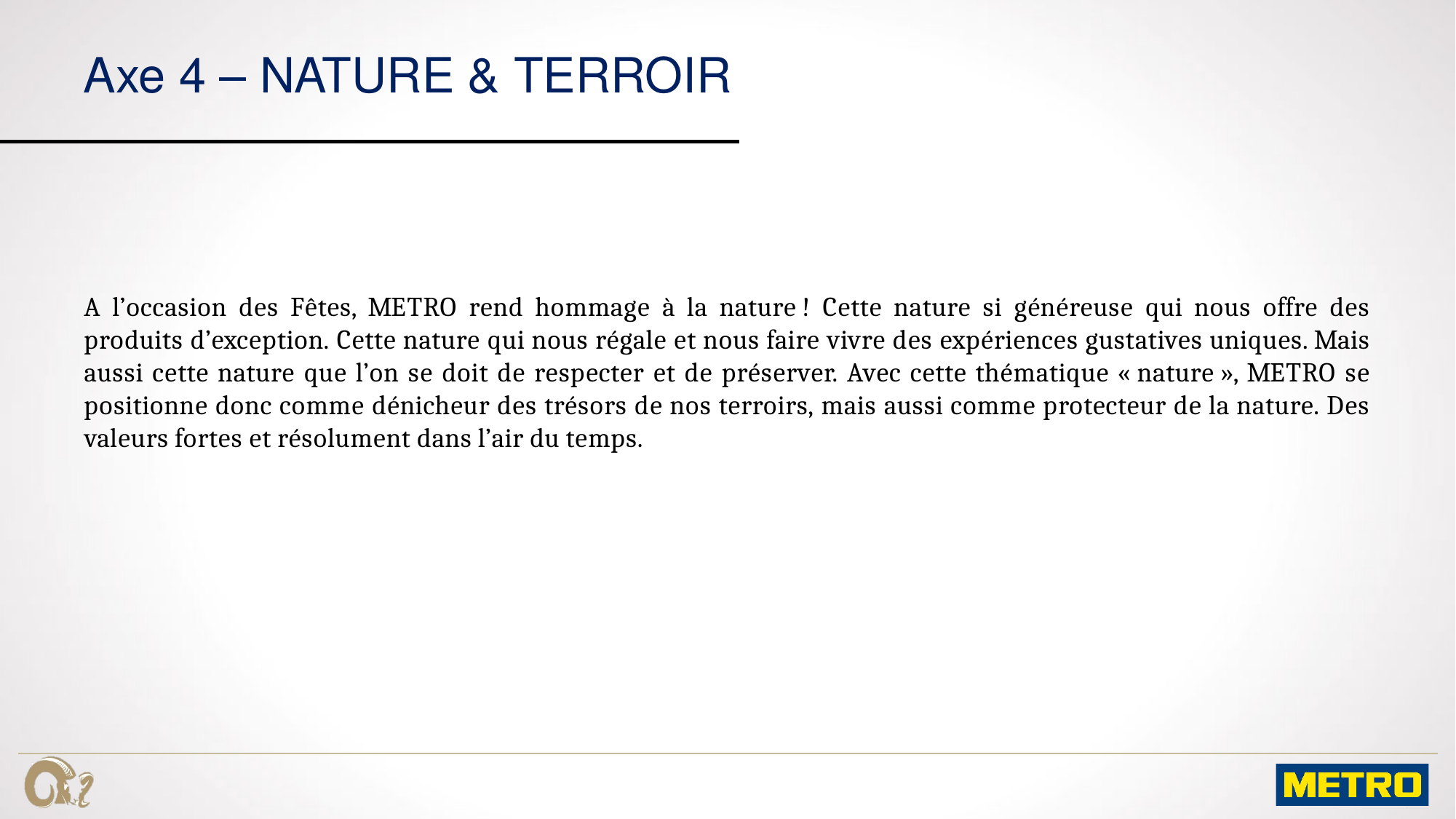

# Axe 4 – NATURE & TERROIR

A l’occasion des Fêtes, METRO rend hommage à la nature ! Cette nature si généreuse qui nous offre des produits d’exception. Cette nature qui nous régale et nous faire vivre des expériences gustatives uniques. Mais aussi cette nature que l’on se doit de respecter et de préserver. Avec cette thématique « nature », METRO se positionne donc comme dénicheur des trésors de nos terroirs, mais aussi comme protecteur de la nature. Des valeurs fortes et résolument dans l’air du temps.